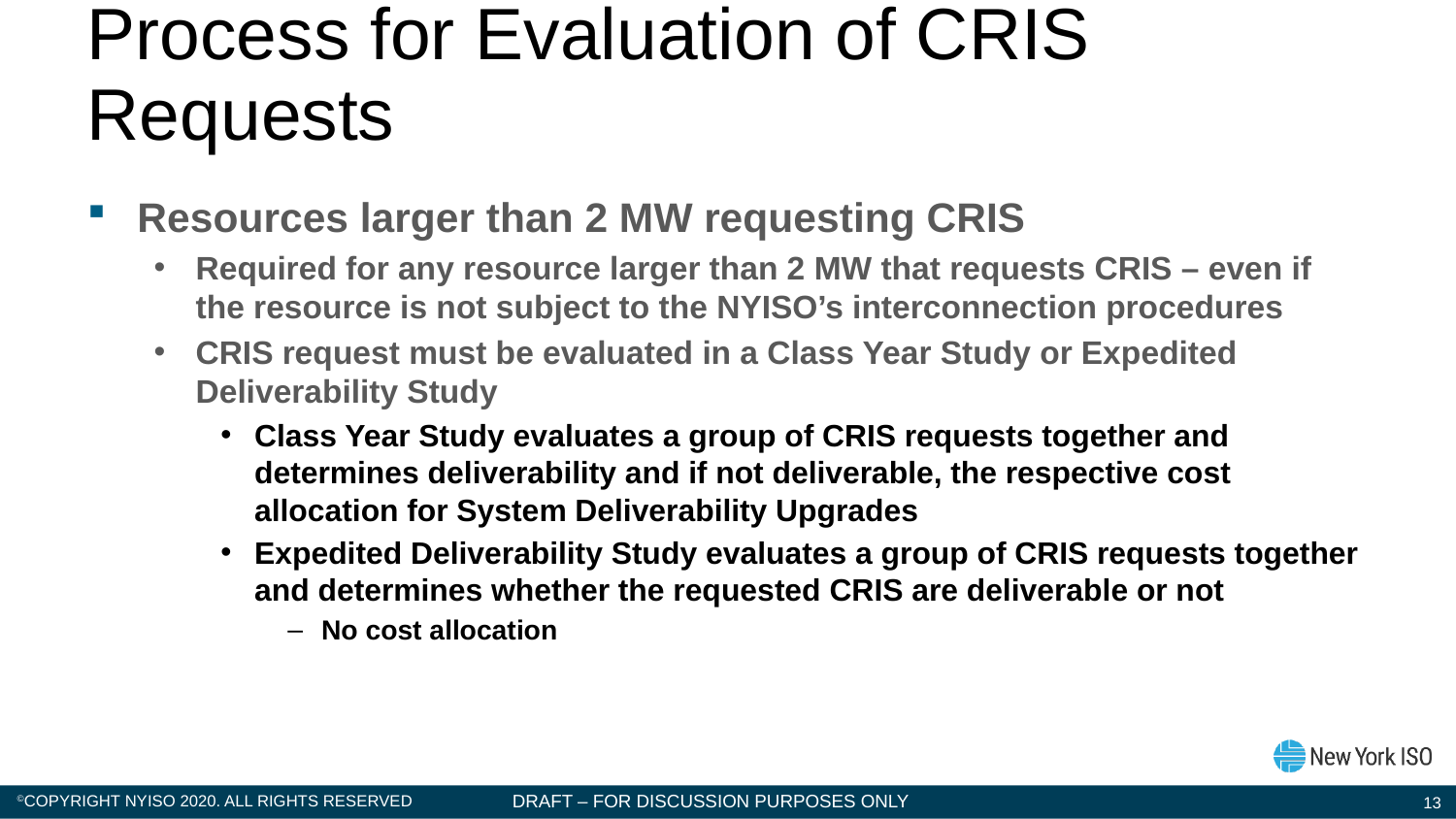

# Process for Evaluation of CRIS Requests
Resources larger than 2 MW requesting CRIS
Required for any resource larger than 2 MW that requests CRIS – even if the resource is not subject to the NYISO’s interconnection procedures
CRIS request must be evaluated in a Class Year Study or Expedited Deliverability Study
Class Year Study evaluates a group of CRIS requests together and determines deliverability and if not deliverable, the respective cost allocation for System Deliverability Upgrades
Expedited Deliverability Study evaluates a group of CRIS requests together and determines whether the requested CRIS are deliverable or not
No cost allocation